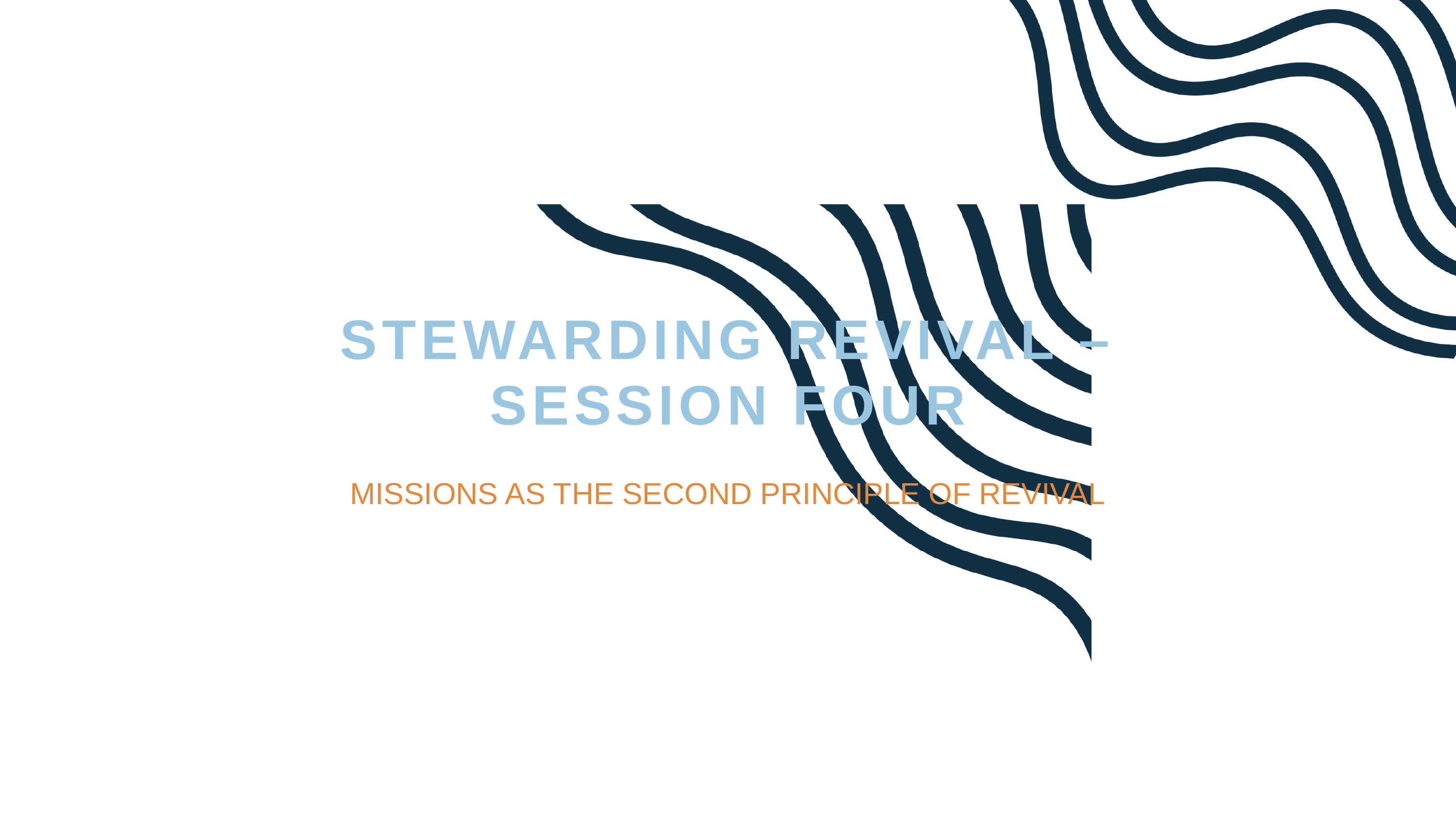

STEWARDING REVIVAL – SESSION FOUR
MISSIONS AS THE SECOND PRINCIPLE OF REVIVAL